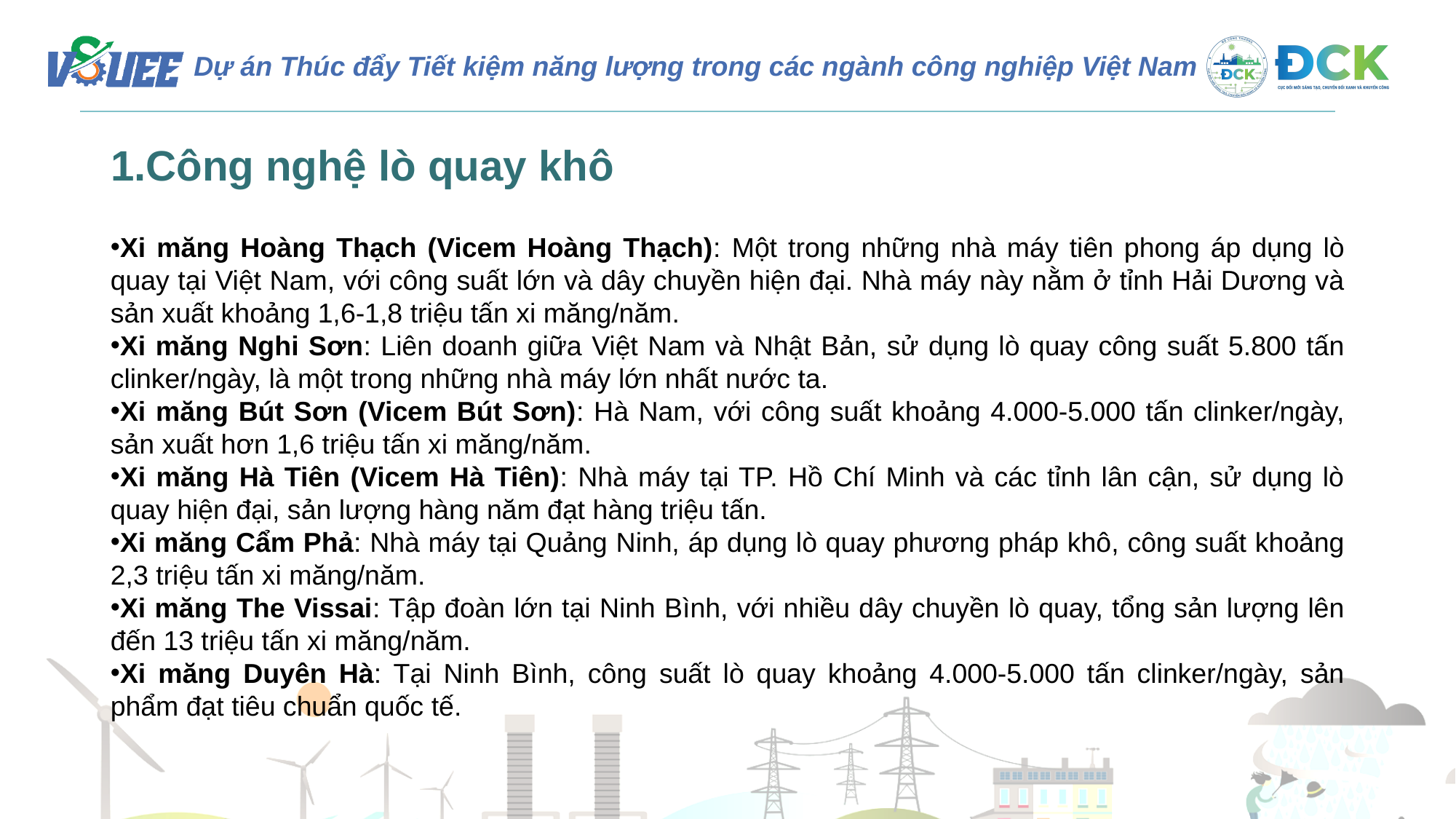

1.Công nghệ lò quay khô
Xi măng Hoàng Thạch (Vicem Hoàng Thạch): Một trong những nhà máy tiên phong áp dụng lò quay tại Việt Nam, với công suất lớn và dây chuyền hiện đại. Nhà máy này nằm ở tỉnh Hải Dương và sản xuất khoảng 1,6-1,8 triệu tấn xi măng/năm.
Xi măng Nghi Sơn: Liên doanh giữa Việt Nam và Nhật Bản, sử dụng lò quay công suất 5.800 tấn clinker/ngày, là một trong những nhà máy lớn nhất nước ta.
Xi măng Bút Sơn (Vicem Bút Sơn): Hà Nam, với công suất khoảng 4.000-5.000 tấn clinker/ngày, sản xuất hơn 1,6 triệu tấn xi măng/năm.
Xi măng Hà Tiên (Vicem Hà Tiên): Nhà máy tại TP. Hồ Chí Minh và các tỉnh lân cận, sử dụng lò quay hiện đại, sản lượng hàng năm đạt hàng triệu tấn.
Xi măng Cẩm Phả: Nhà máy tại Quảng Ninh, áp dụng lò quay phương pháp khô, công suất khoảng 2,3 triệu tấn xi măng/năm.
Xi măng The Vissai: Tập đoàn lớn tại Ninh Bình, với nhiều dây chuyền lò quay, tổng sản lượng lên đến 13 triệu tấn xi măng/năm.
Xi măng Duyên Hà: Tại Ninh Bình, công suất lò quay khoảng 4.000-5.000 tấn clinker/ngày, sản phẩm đạt tiêu chuẩn quốc tế.